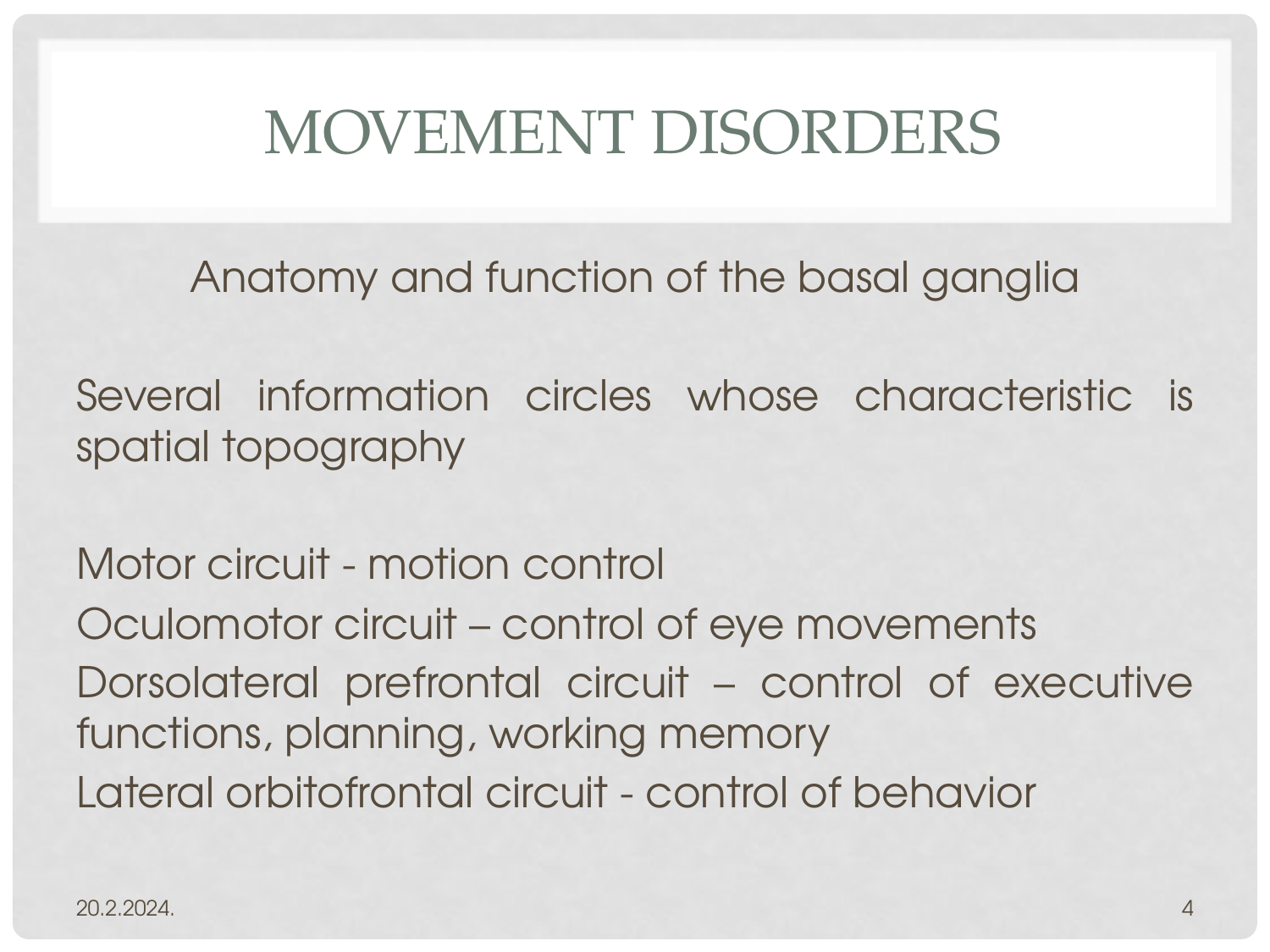

# Movement disorders
Anatomy and function of the basal ganglia

Several information circles whose characteristic is spatial topography

Motor circuit - motion control
Oculomotor circuit – control of eye movements
Dorsolateral prefrontal circuit – control of executive functions, planning, working memory
Lateral orbitofrontal circuit - control of behavior
20.2.2024.
4